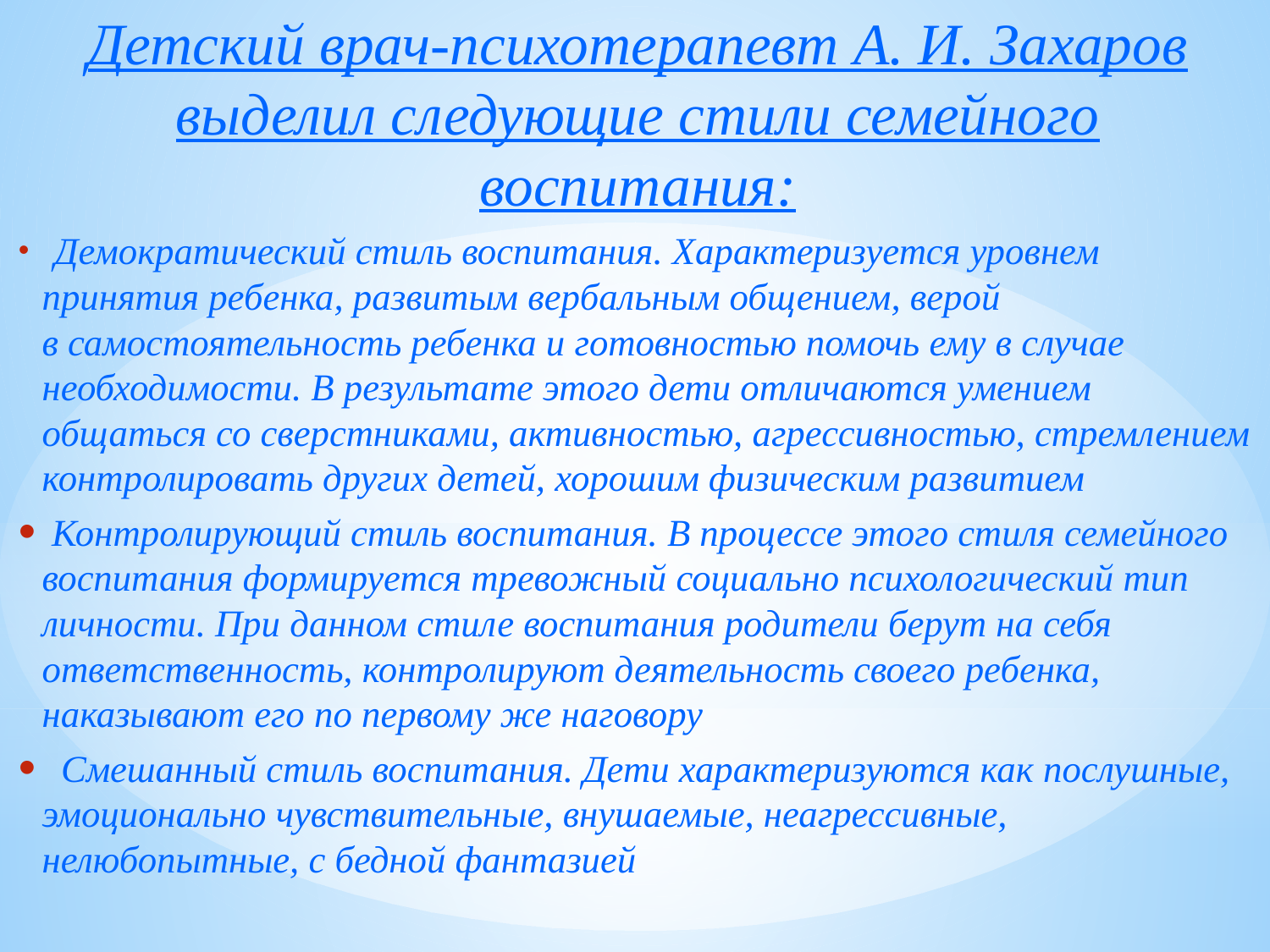

Детский врач-психотерапевт А. И. Захаров выделил следующие стили семейного воспитания:
  Демократический стиль воспитания. Характеризуется уровнем принятия ребенка, развитым вербальным общением, верой в самостоятельность ребенка и готовностью помочь ему в случае необходимости. В результате этого дети отличаются умением общаться со сверстниками, активностью, агрессивностью, стремлением контролировать других детей, хорошим физическим развитием
 Контролирующий стиль воспитания. В процессе этого стиля семейного воспитания формируется тревожный социально психологический тип личности. При данном стиле воспитания родители берут на себя ответственность, контролируют деятельность своего ребенка, наказывают его по первому же наговору
  Смешанный стиль воспитания. Дети характеризуются как послушные, эмоционально чувствительные, внушаемые, неагрессивные, нелюбопытные, с бедной фантазией